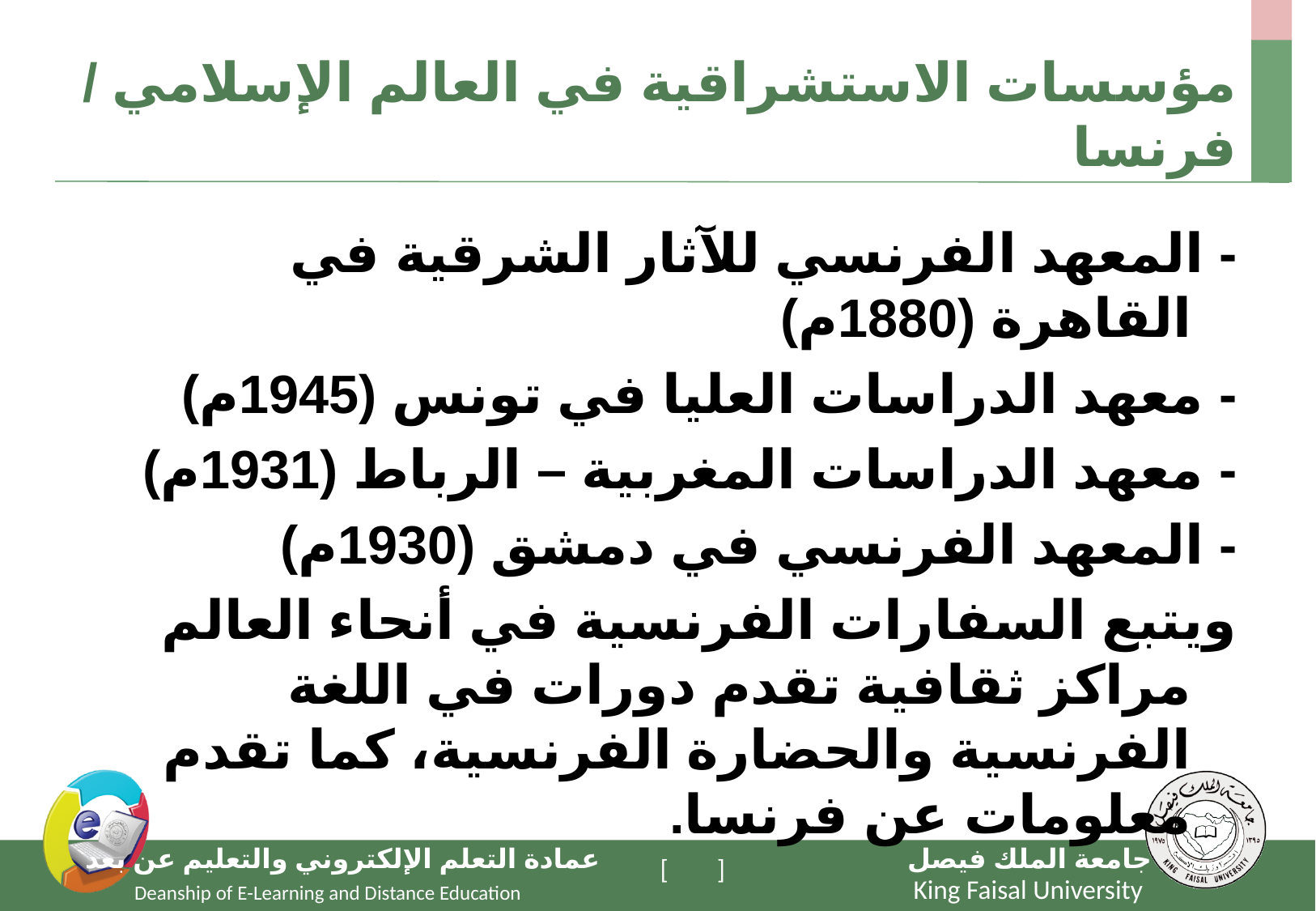

# مؤسسات الاستشراقية في العالم الإسلامي / فرنسا
- المعهد الفرنسي للآثار الشرقية في القاهرة (1880م)
- معهد الدراسات العليا في تونس (1945م)
- معهد الدراسات المغربية – الرباط (1931م)
- المعهد الفرنسي في دمشق (1930م)
ويتبع السفارات الفرنسية في أنحاء العالم مراكز ثقافية تقدم دورات في اللغة الفرنسية والحضارة الفرنسية، كما تقدم معلومات عن فرنسا.